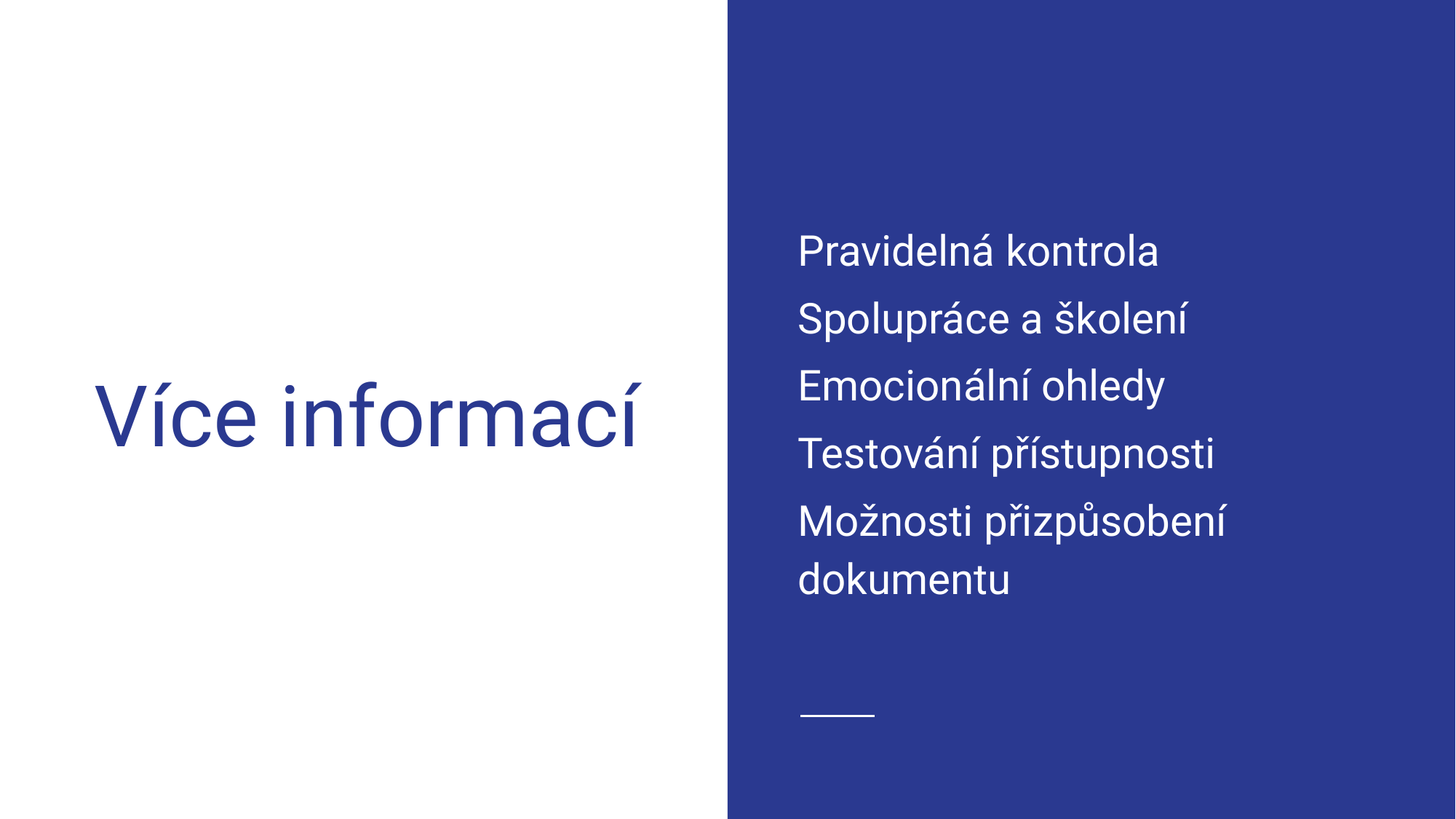

Pravidelná kontrola
Spolupráce a školení
Emocionální ohledy
Testování přístupnosti
Možnosti přizpůsobení dokumentu
# Více informací